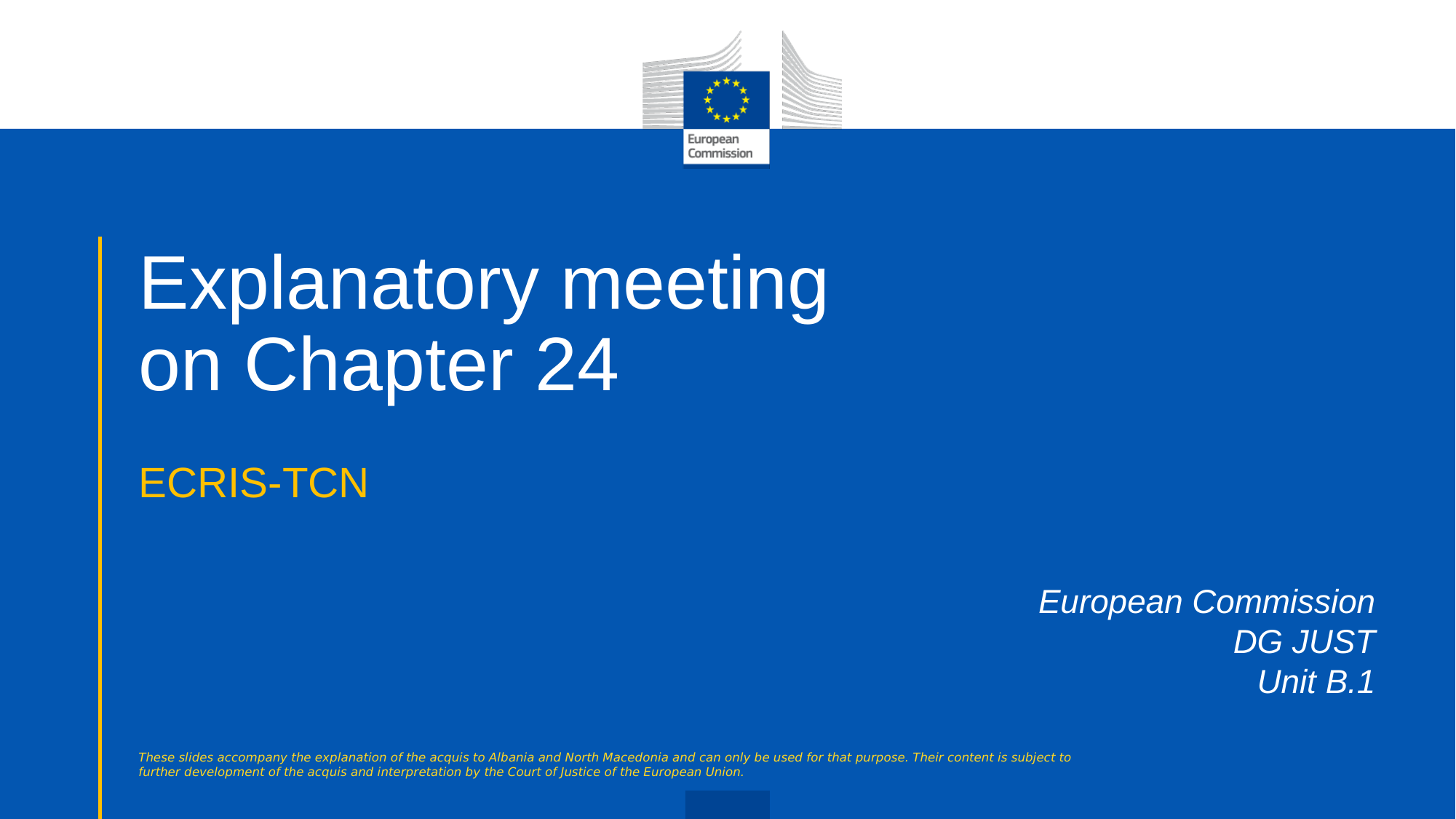

# Explanatory meeting on Chapter 24
ECRIS-TCN
European Commission
DG JUST
Unit B.1